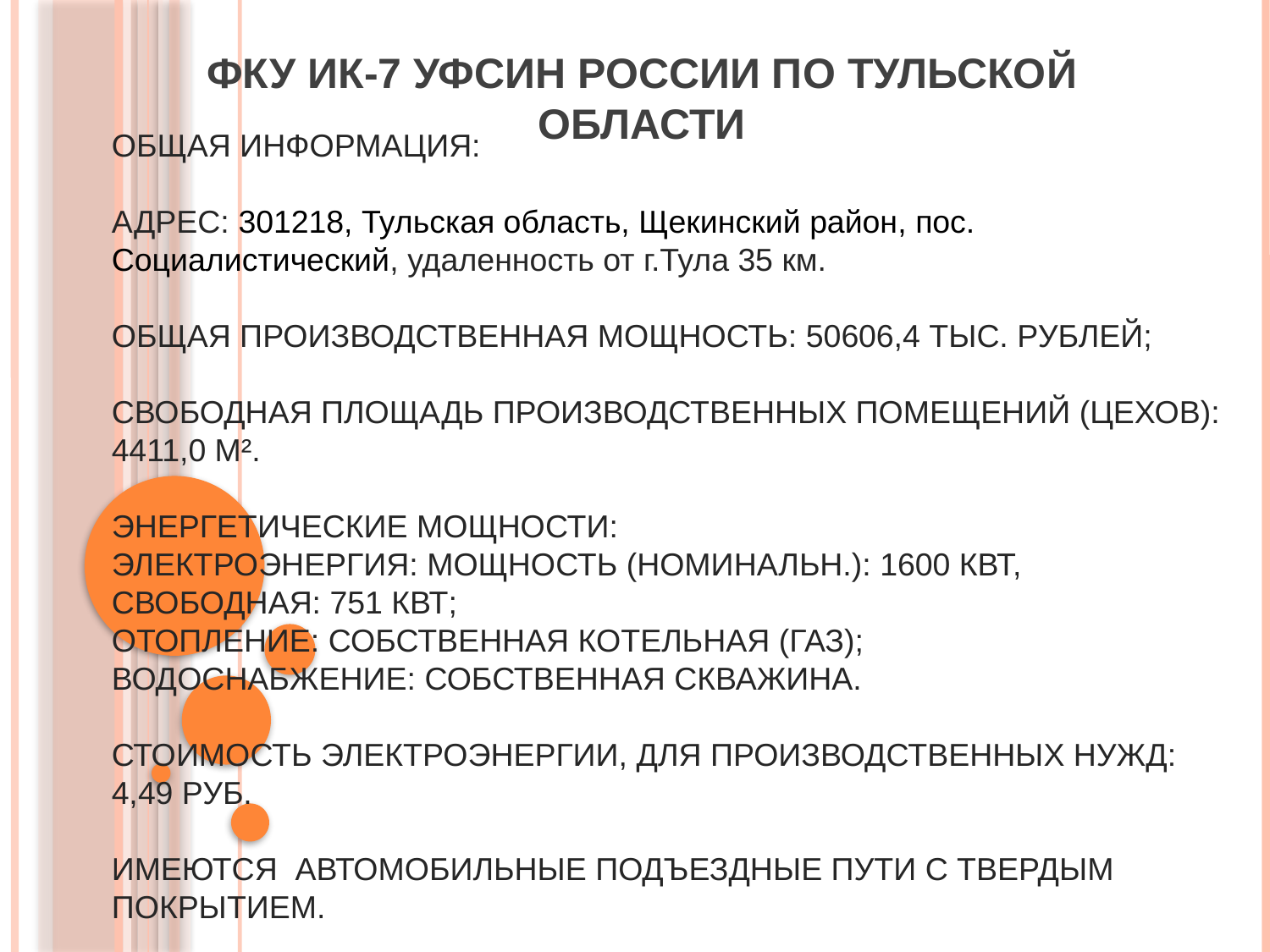

# ФКУ ИК-7 УФСИН России по Тульской области
Общая информация:

Адрес: 301218, Тульская область, Щекинский район, пос. Социалистический, удаленность от г.Тула 35 км.

Общая производственная мощность: 50606,4 тыс. рублей;

Свободная площадь производственных помещений (цехов): 4411,0 м².

Энергетические мощности:
Электроэнергия: Мощность (номинальн.): 1600 кВт, свободная: 751 кВт;
Отопление: собственная котельная (газ);
Водоснабжение: собственная скважина.

Стоимость электроэнергии, для производственных нужд: 4,49 руб.

Имеются  автомобильные подъездные пути с твердым покрытием.